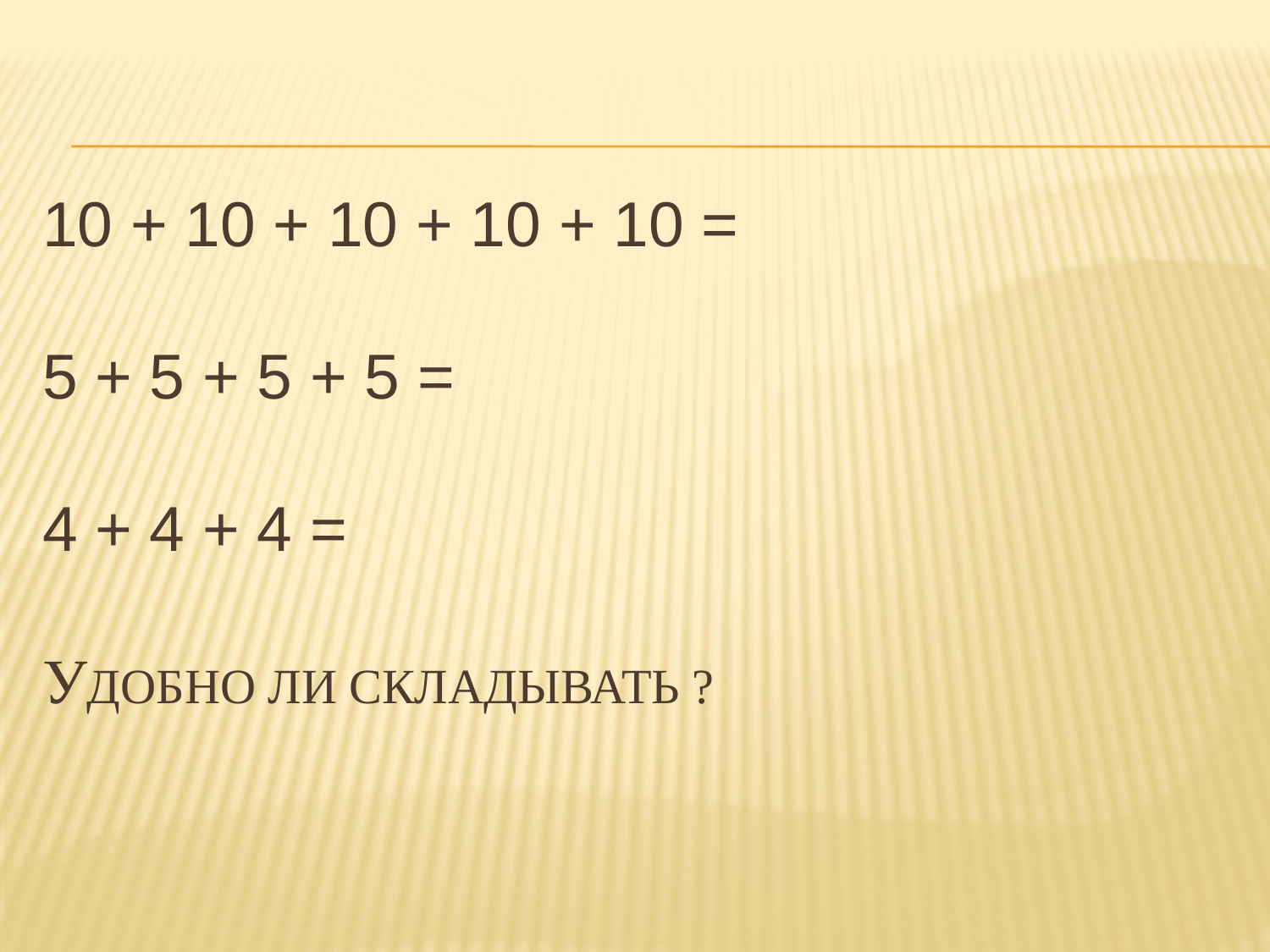

# 10 + 10 + 10 + 10 + 10 = 5 + 5 + 5 + 5 = 4 + 4 + 4 = удобно ли складывать ?